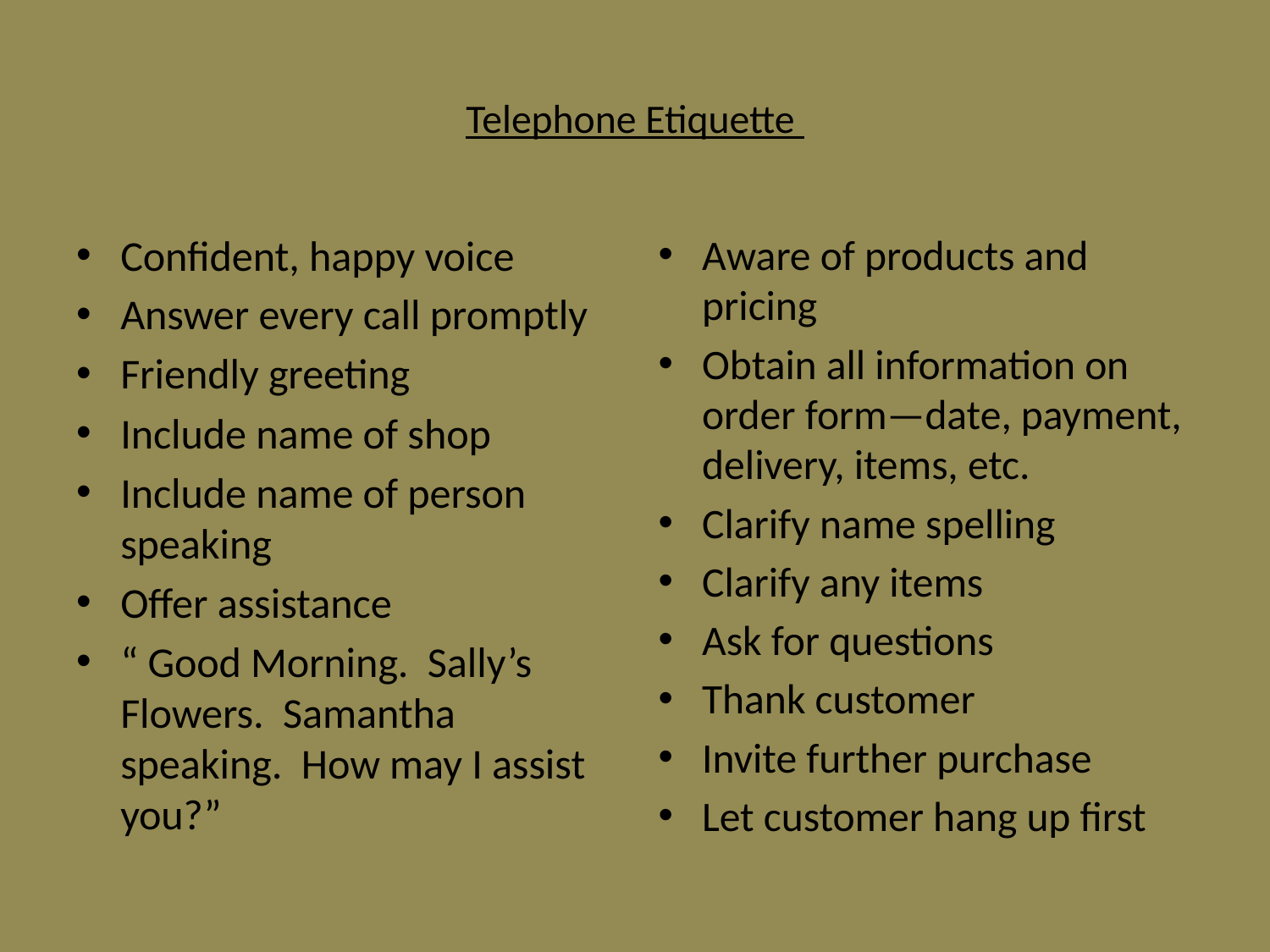

# Telephone Etiquette
Confident, happy voice
Answer every call promptly
Friendly greeting
Include name of shop
Include name of person speaking
Offer assistance
“ Good Morning.  Sally’s Flowers.  Samantha speaking.  How may I assist you?”
Aware of products and pricing
Obtain all information on order form—date, payment, delivery, items, etc.
Clarify name spelling
Clarify any items
Ask for questions
Thank customer
Invite further purchase
Let customer hang up first